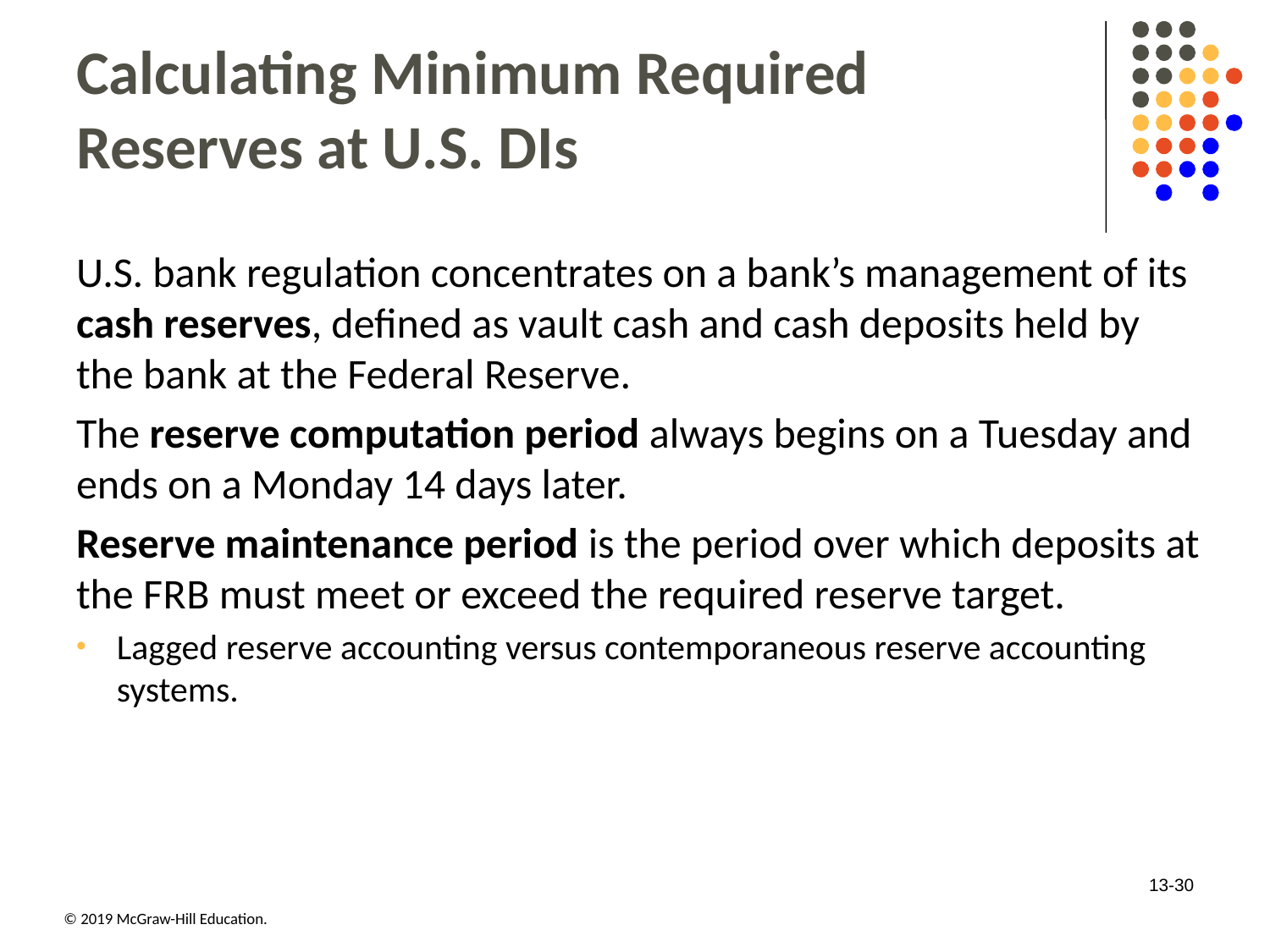

# Calculating Minimum Required Reserves at U.S. DIs
U.S. bank regulation concentrates on a bank’s management of its cash reserves, defined as vault cash and cash deposits held by the bank at the Federal Reserve.
The reserve computation period always begins on a Tuesday and ends on a Monday 14 days later.
Reserve maintenance period is the period over which deposits at the F R B must meet or exceed the required reserve target.
Lagged reserve accounting versus contemporaneous reserve accounting systems.
13-30